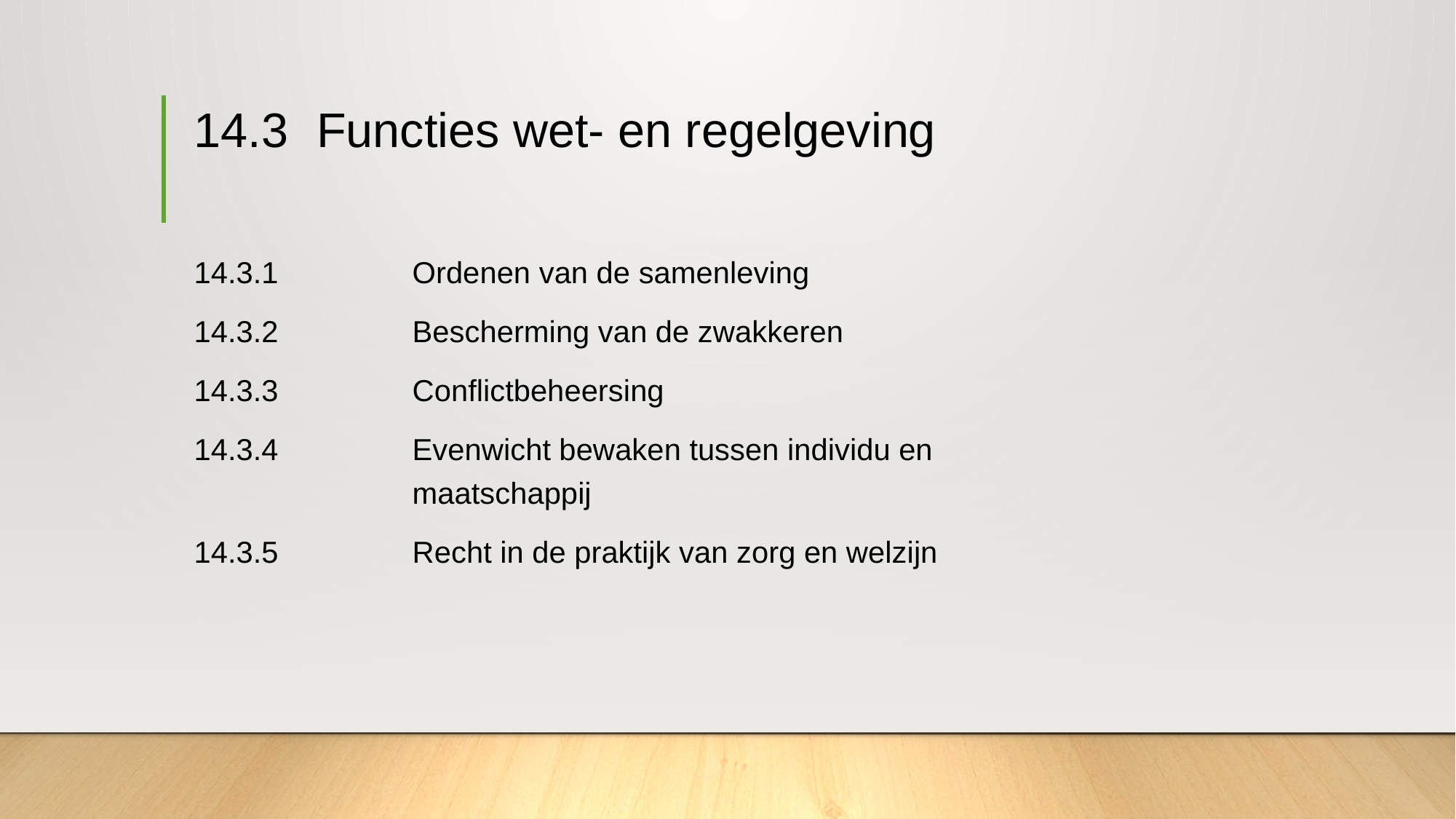

# 14.3	 Functies wet- en regelgeving
14.3.1		Ordenen van de samenleving
14.3.2		Bescherming van de zwakkeren
14.3.3		Conflictbeheersing
14.3.4		Evenwicht bewaken tussen individu en 						maatschappij
14.3.5		Recht in de praktijk van zorg en welzijn